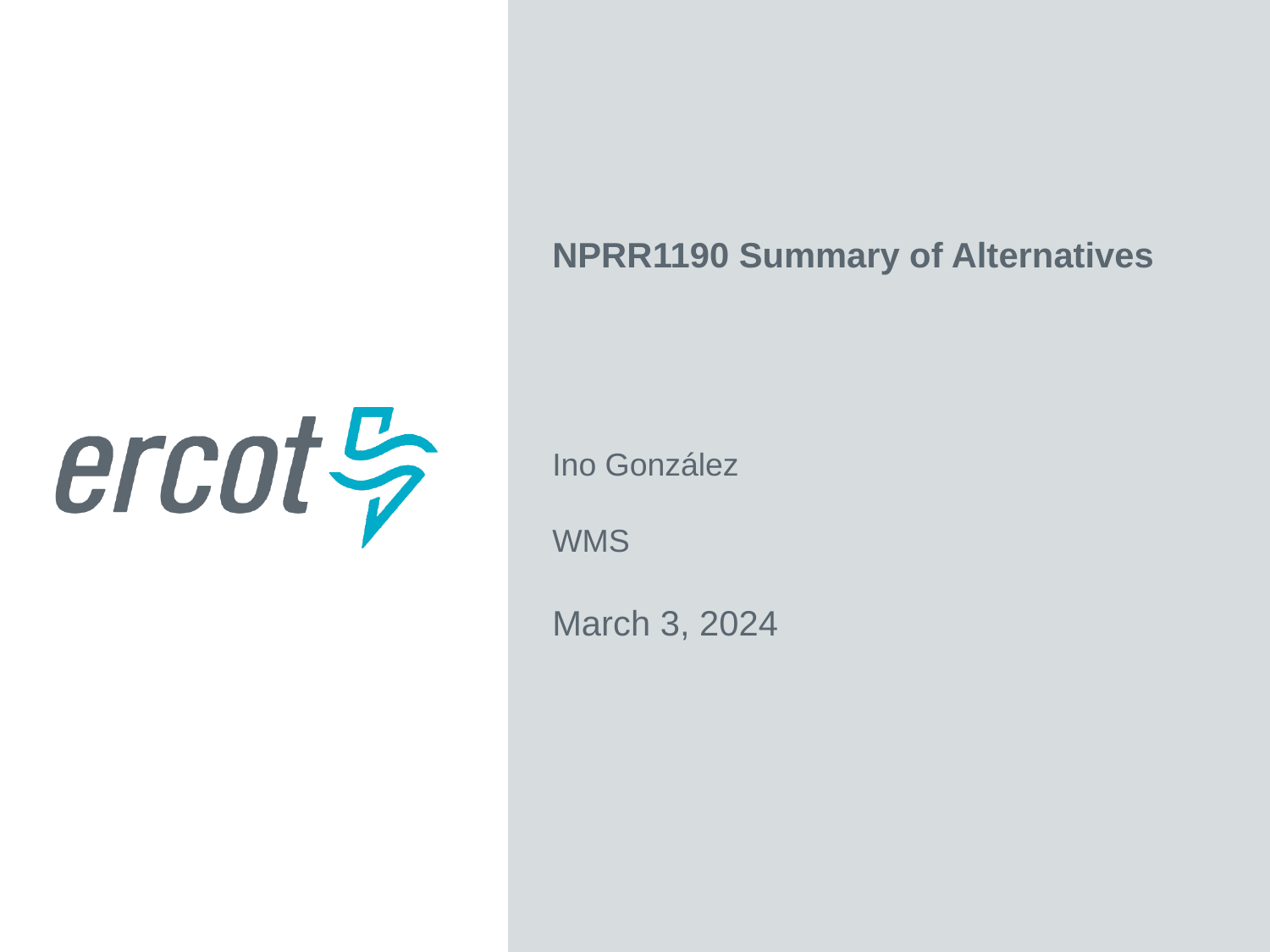

NPRR1190 Summary of Alternatives

Ino González

WMS

March 3, 2024